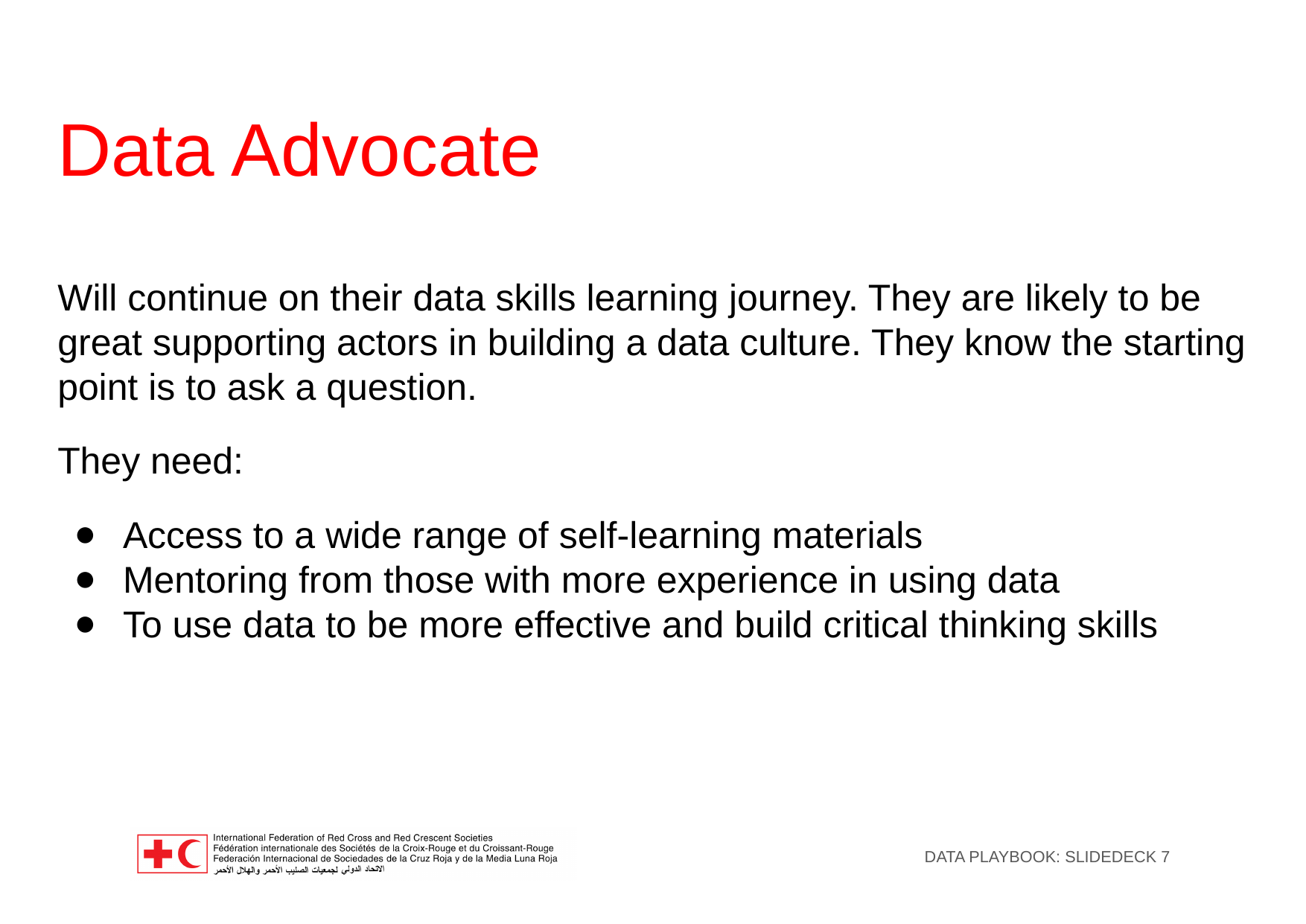

# Data Advocate
Will continue on their data skills learning journey. They are likely to be great supporting actors in building a data culture. They know the starting point is to ask a question.
They need:
Access to a wide range of self-learning materials
Mentoring from those with more experience in using data
To use data to be more effective and build critical thinking skills